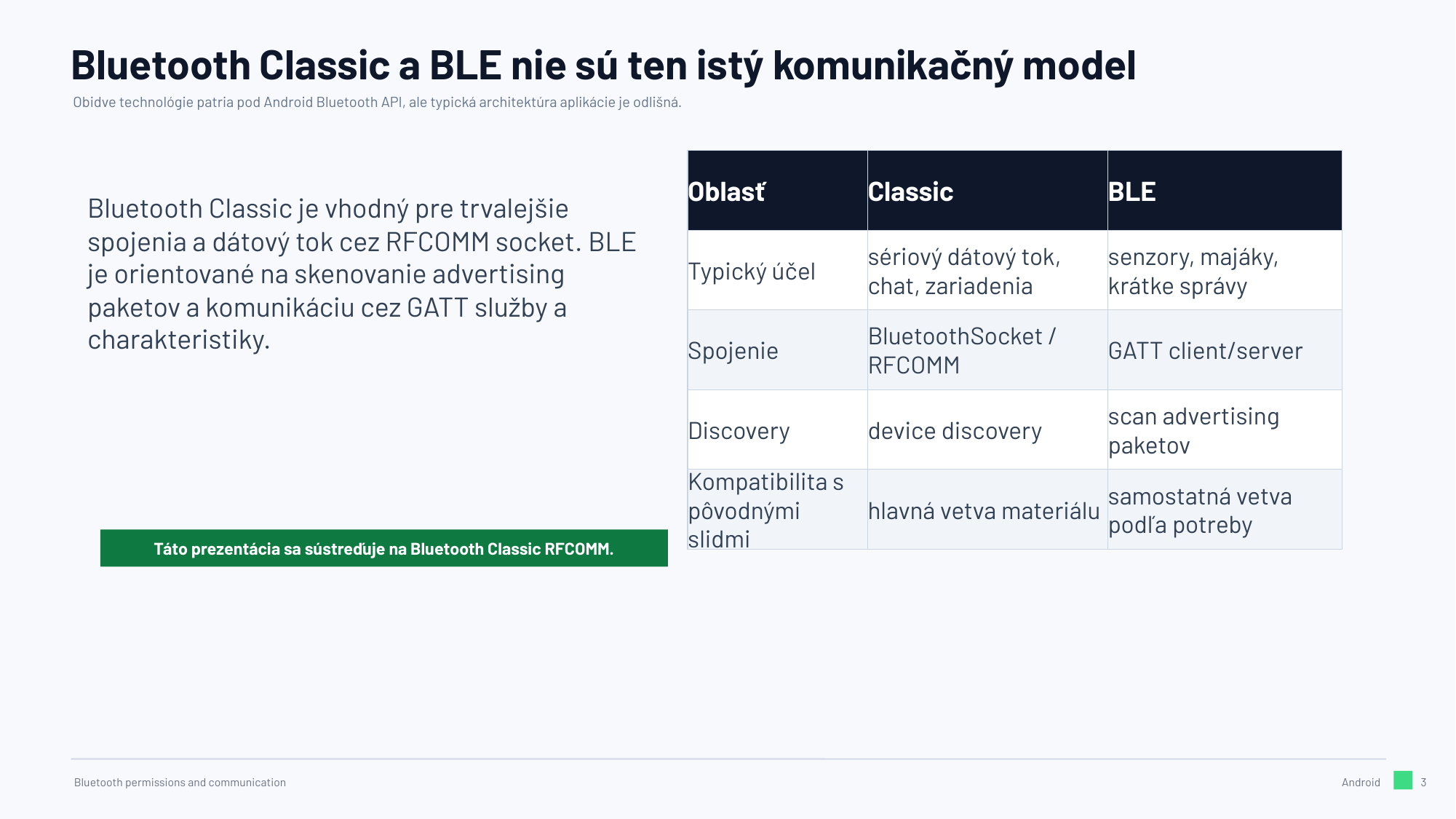

Bluetooth Classic a BLE nie sú ten istý komunikačný model
Obidve technológie patria pod Android Bluetooth API, ale typická architektúra aplikácie je odlišná.
Bluetooth Classic je vhodný pre trvalejšie spojenia a dátový tok cez RFCOMM socket. BLE je orientované na skenovanie advertising paketov a komunikáciu cez GATT služby a charakteristiky.
Oblasť
Classic
BLE
Typický účel
sériový dátový tok, chat, zariadenia
senzory, majáky, krátke správy
Spojenie
BluetoothSocket / RFCOMM
GATT client/server
Discovery
device discovery
scan advertising paketov
Kompatibilita s pôvodnými slidmi
hlavná vetva materiálu
samostatná vetva podľa potreby
Táto prezentácia sa sústreďuje na Bluetooth Classic RFCOMM.
3